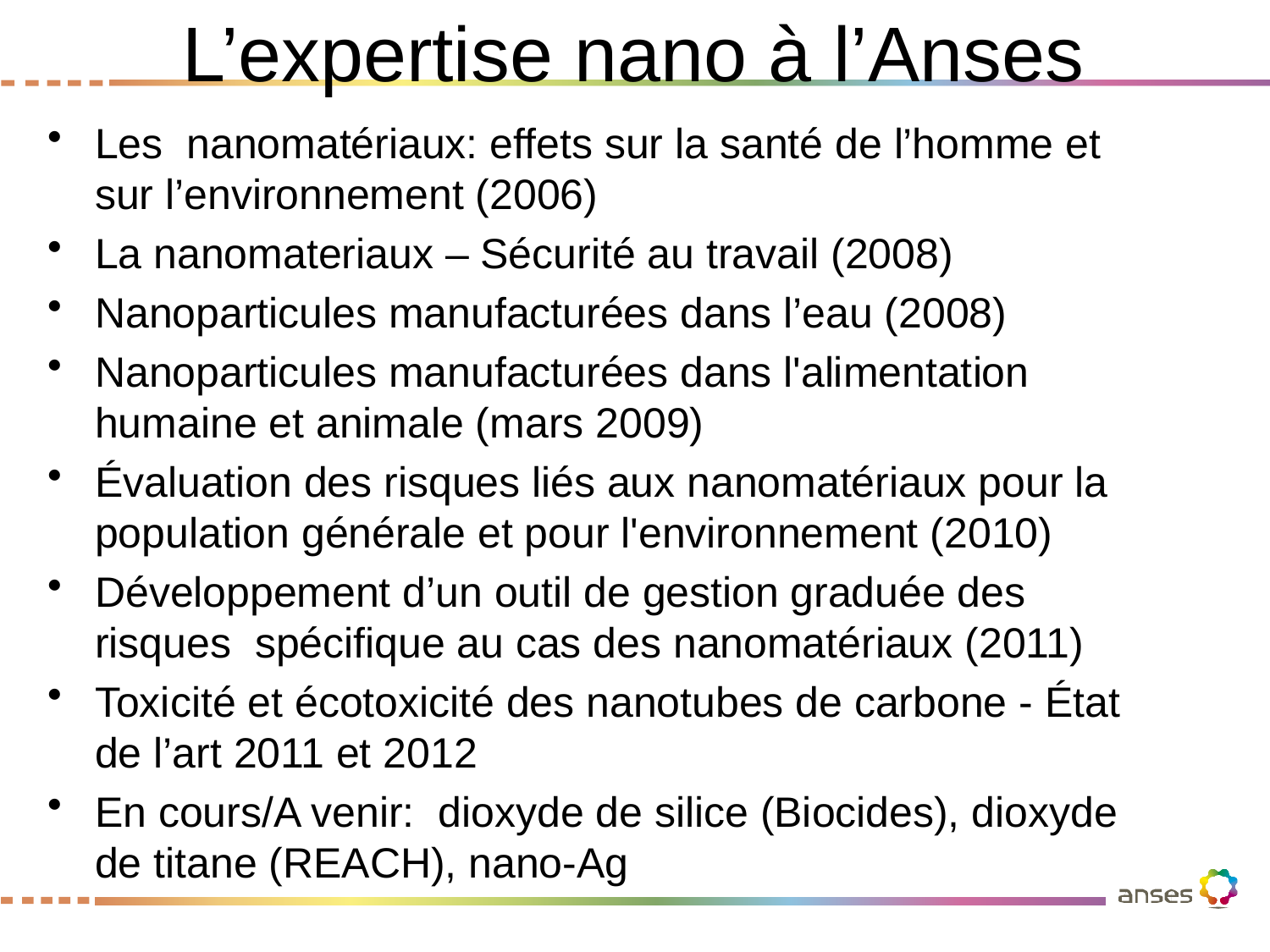

# L’expertise nano à l’Anses
Les  nanomatériaux: effets sur la santé de l’homme et sur l’environnement (2006)
La nanomateriaux – Sécurité au travail (2008)
Nanoparticules manufacturées dans l’eau (2008)
Nanoparticules manufacturées dans l'alimentation humaine et animale (mars 2009)
Évaluation des risques liés aux nanomatériaux pour la population générale et pour l'environnement (2010)
Développement d’un outil de gestion graduée des risques  spécifique au cas des nanomatériaux (2011)
Toxicité et écotoxicité des nanotubes de carbone - État de l’art 2011 et 2012
En cours/A venir:  dioxyde de silice (Biocides), dioxyde de titane (REACH), nano-Ag